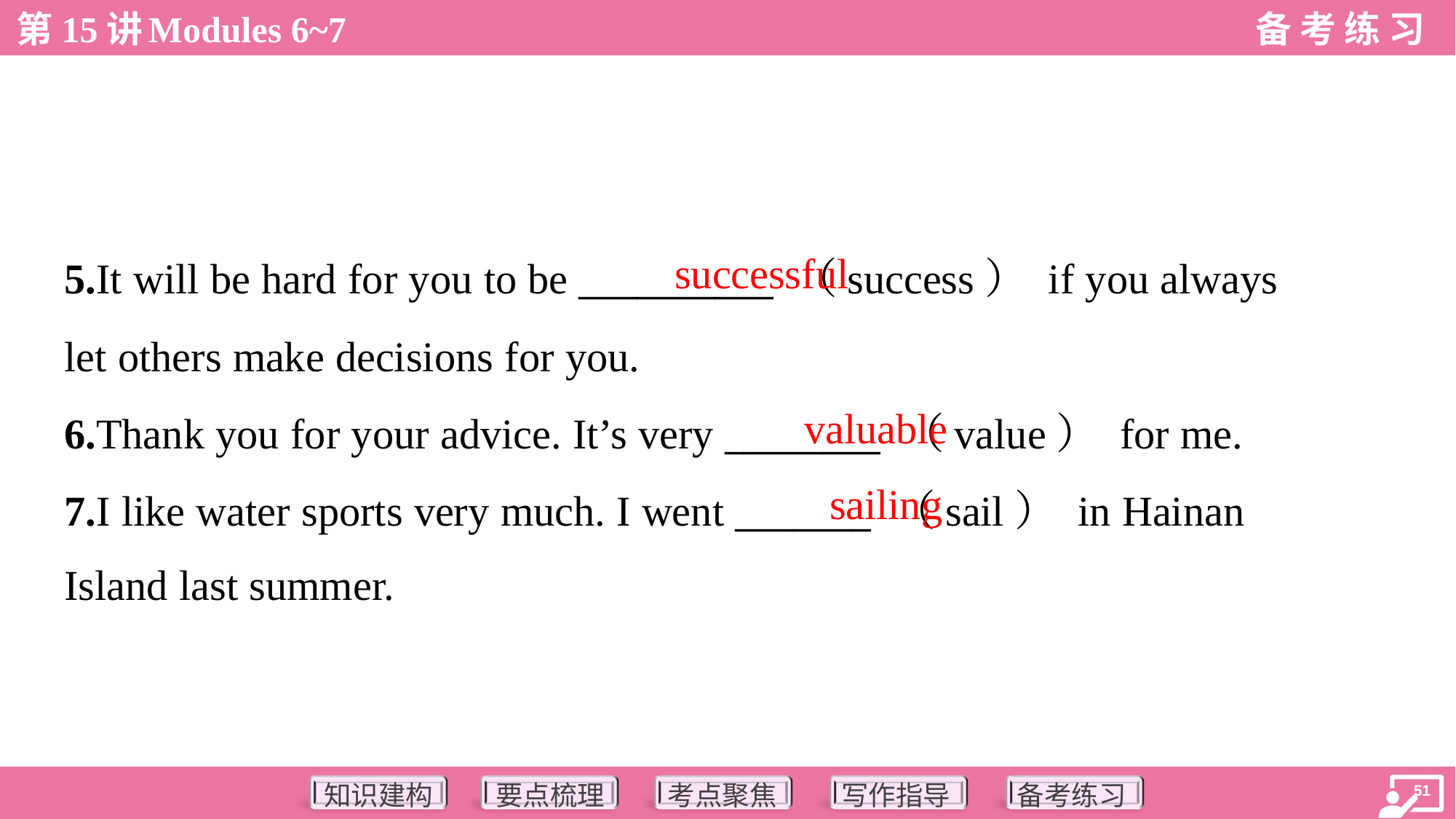

successful
5.It will be hard for you to be __________ （success） if you always
let others make decisions for you.
6.Thank you for your advice. It’s very ________ （value） for me.
7.I like water sports very much. I went _______ （sail） in Hainan
Island last summer.
valuable
sailing